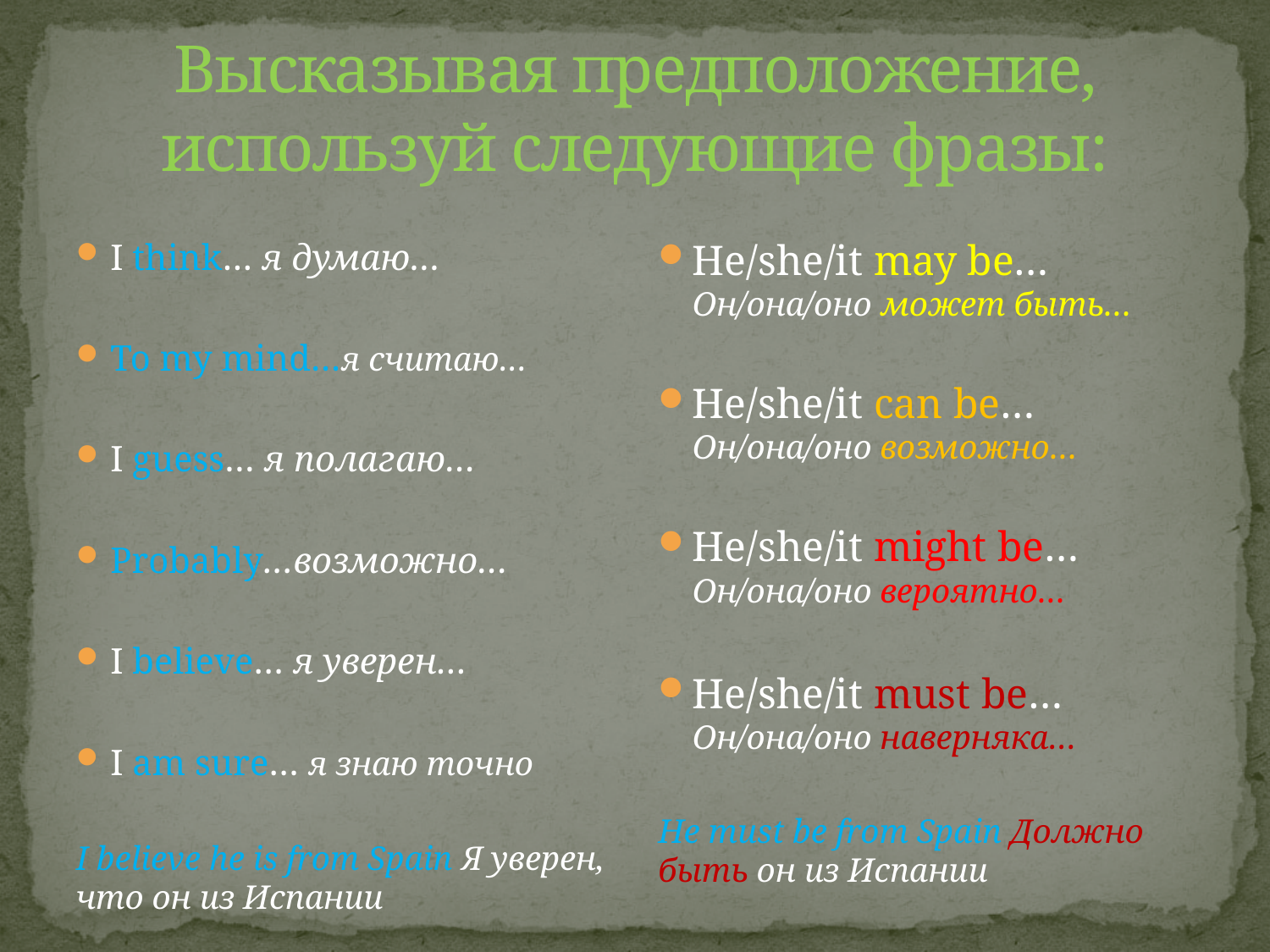

# Высказывая предположение, используй следующие фразы:
I think… я думаю…

To my mind…я считаю…

I guess… я полагаю…

Probably…возможно…

I believe… я уверен…

I am sure… я знаю точно

I believe he is from Spain Я уверен, что он из Испании

He/she/it may be… Он/она/оно может быть…

He/she/it can be… Он/она/оно возможно…

He/she/it might be… Он/она/оно вероятно…

He/she/it must be… Он/она/оно наверняка…

He must be from Spain Должно быть он из Испании